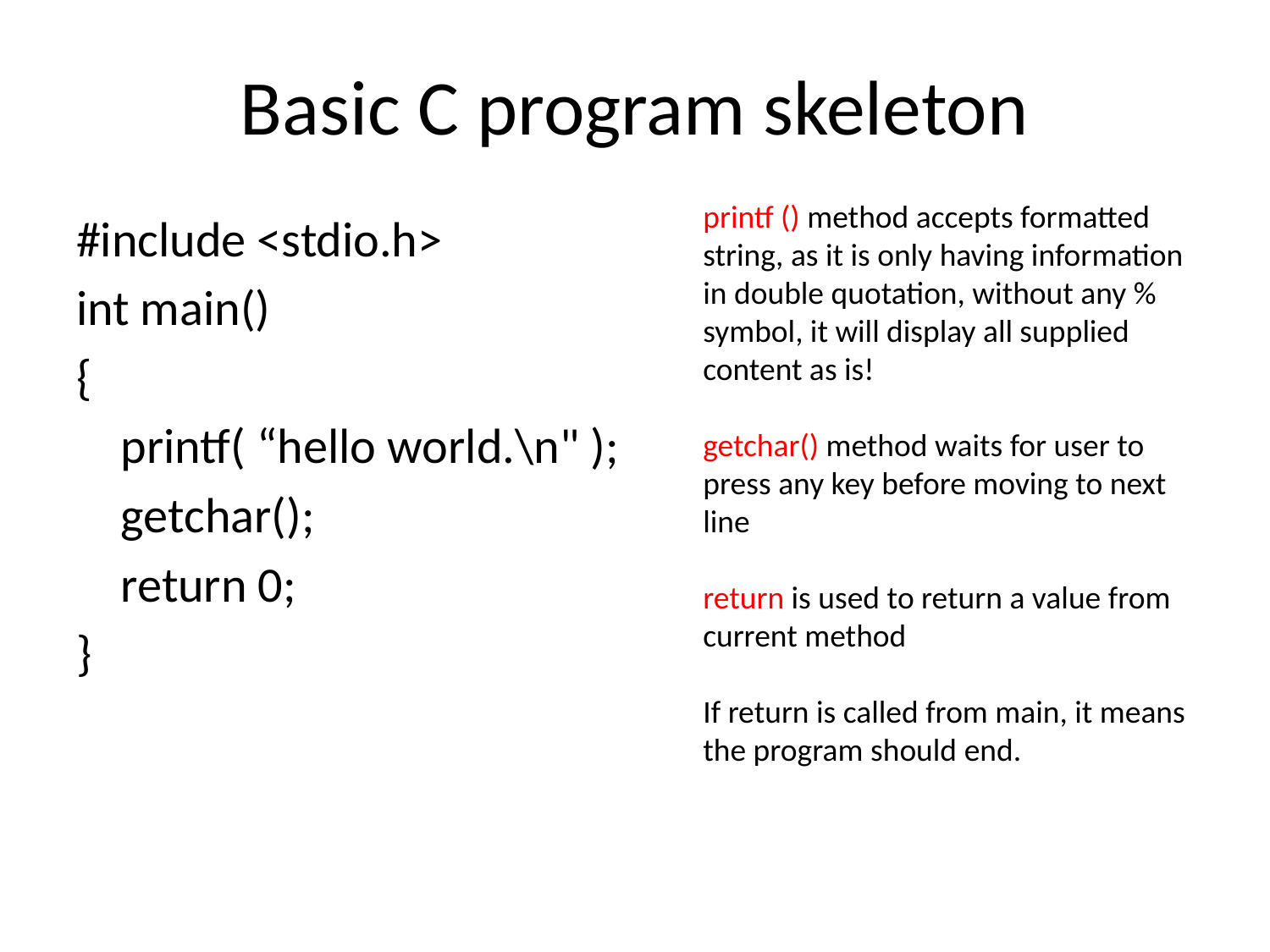

# Basic C program skeleton
printf () method accepts formatted string, as it is only having information in double quotation, without any % symbol, it will display all supplied content as is!

getchar() method waits for user to press any key before moving to next line

return is used to return a value from current method

If return is called from main, it means the program should end.
#include <stdio.h>
int main()
{
    printf( “hello world.\n" );
    getchar();
    return 0;
}